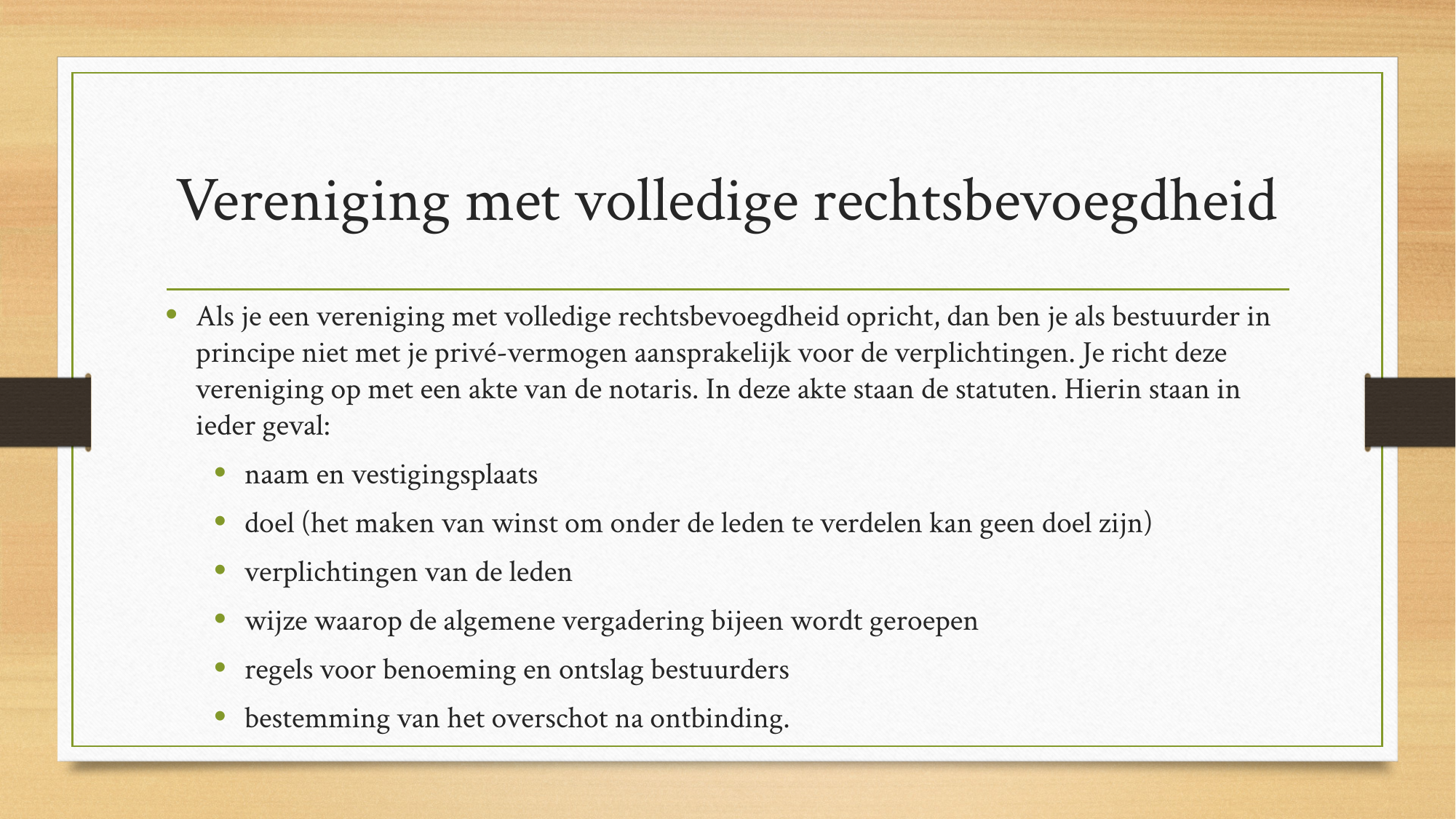

# Vereniging met volledige rechtsbevoegdheid
Als je een vereniging met volledige rechtsbevoegdheid opricht, dan ben je als bestuurder in principe niet met je privé-vermogen aansprakelijk voor de verplichtingen. Je richt deze vereniging op met een akte van de notaris. In deze akte staan de statuten. Hierin staan in ieder geval:
naam en vestigingsplaats
doel (het maken van winst om onder de leden te verdelen kan geen doel zijn)
verplichtingen van de leden
wijze waarop de algemene vergadering bijeen wordt geroepen
regels voor benoeming en ontslag bestuurders
bestemming van het overschot na ontbinding.